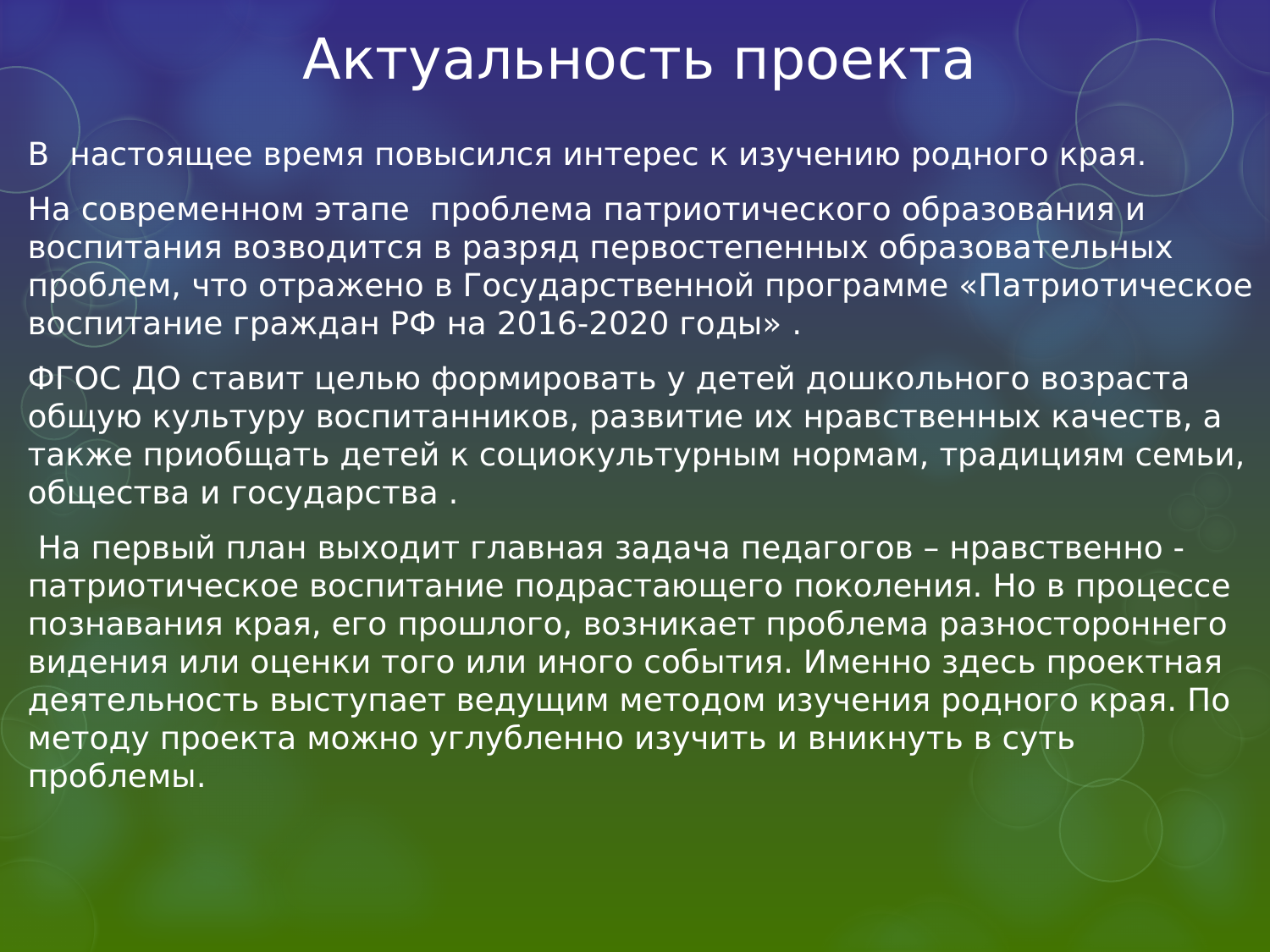

# Актуальность проекта
В  настоящее время повысился интерес к изучению родного края.
На современном этапе  проблема патриотического образования и воспитания возводится в разряд первостепенных образовательных проблем, что отражено в Государственной программе «Патриотическое воспитание граждан РФ на 2016-2020 годы» .
ФГОС ДО ставит целью формировать у детей дошкольного возраста общую культуру воспитанников, развитие их нравственных качеств, а также приобщать детей к социокультурным нормам, традициям семьи, общества и государства .
 На первый план выходит главная задача педагогов – нравственно - патриотическое воспитание подрастающего поколения. Но в процессе познавания края, его прошлого, возникает проблема разностороннего видения или оценки того или иного события. Именно здесь проектная деятельность выступает ведущим методом изучения родного края. По методу проекта можно углубленно изучить и вникнуть в суть проблемы.